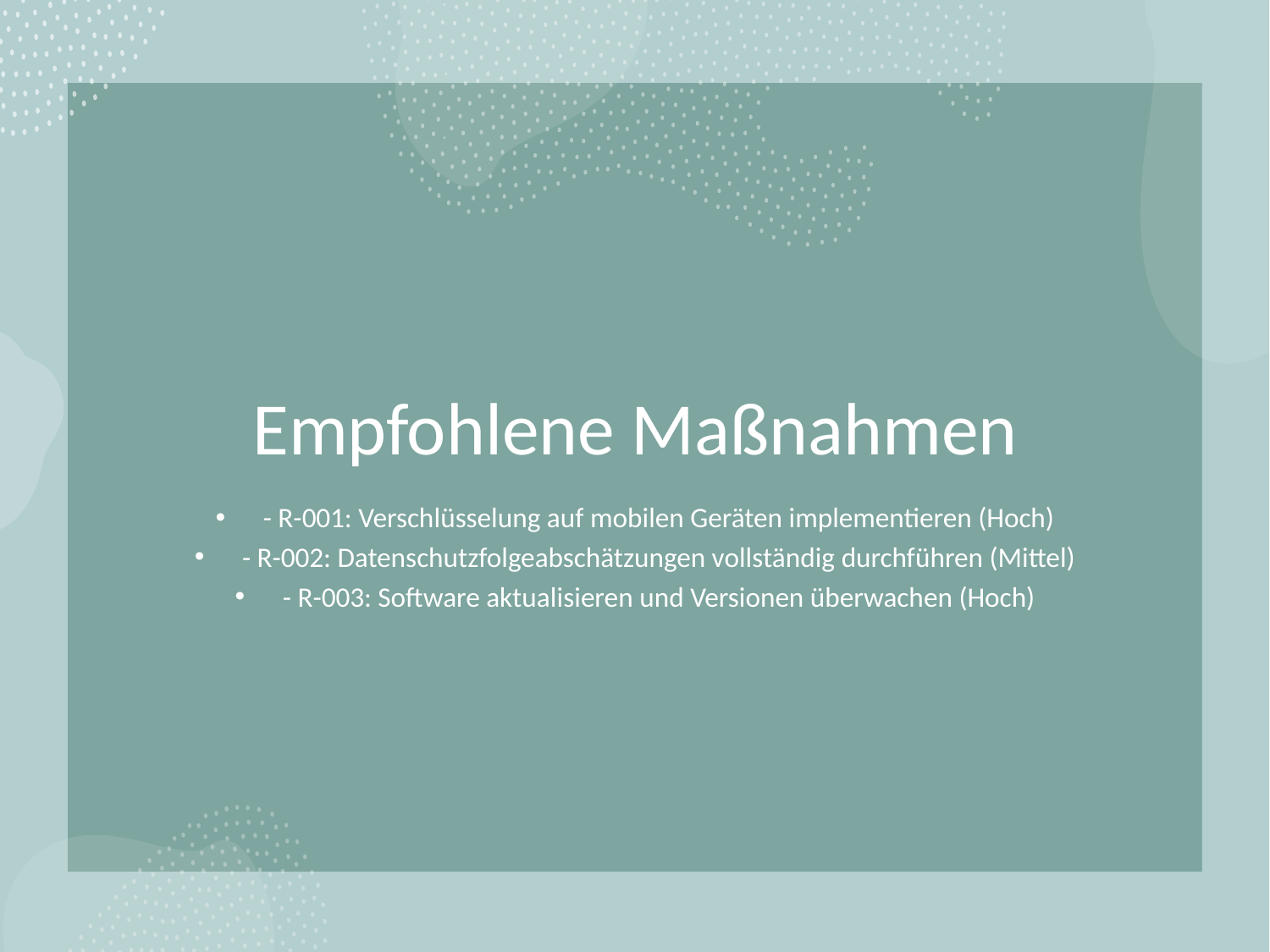

# Empfohlene Maßnahmen
- R-001: Verschlüsselung auf mobilen Geräten implementieren (Hoch)
- R-002: Datenschutzfolgeabschätzungen vollständig durchführen (Mittel)
- R-003: Software aktualisieren und Versionen überwachen (Hoch)